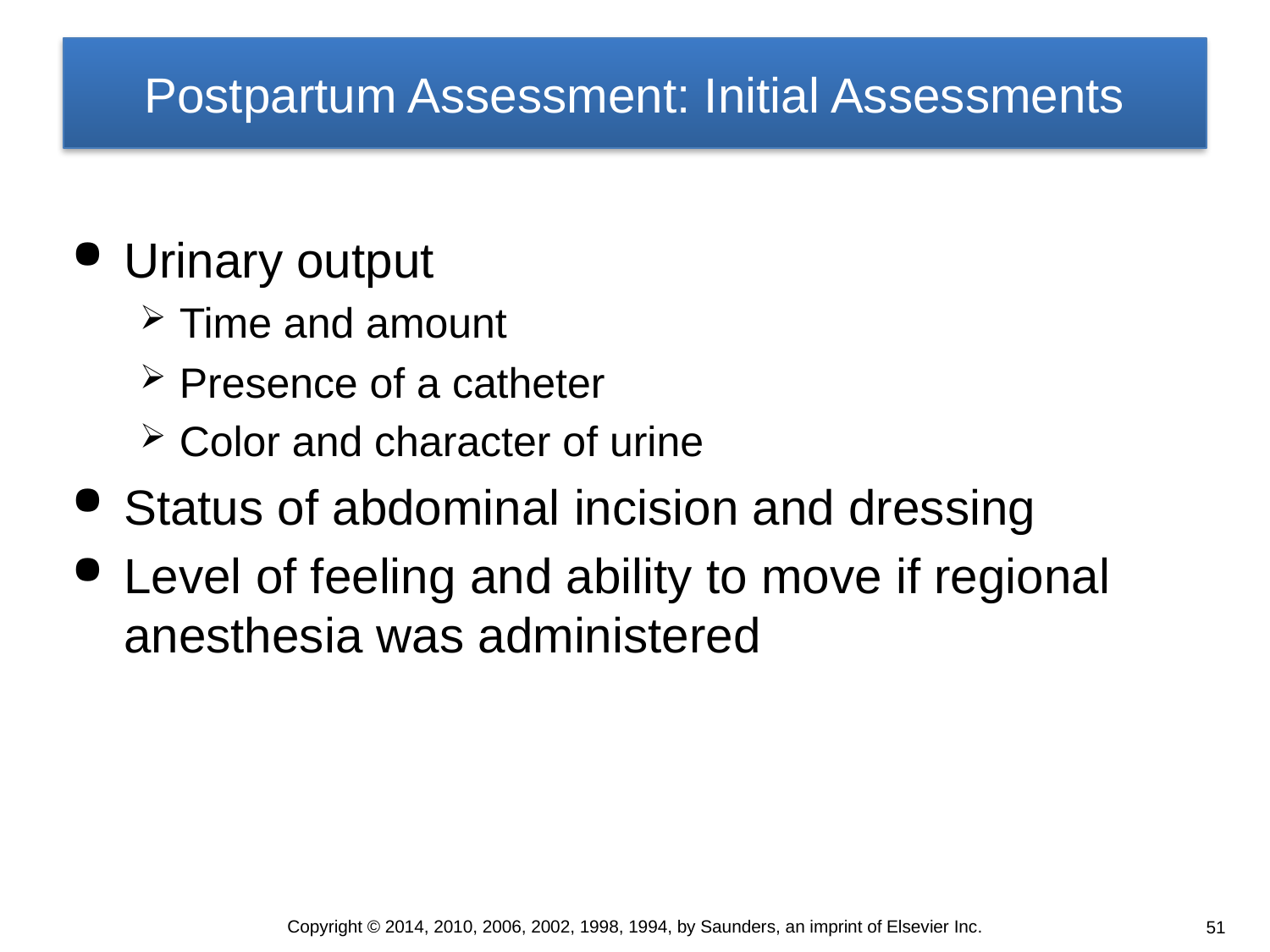

# Postpartum Assessment: Initial Assessments
Urinary output
Time and amount
Presence of a catheter
Color and character of urine
Status of abdominal incision and dressing
Level of feeling and ability to move if regional anesthesia was administered
Copyright © 2014, 2010, 2006, 2002, 1998, 1994, by Saunders, an imprint of Elsevier Inc.
51